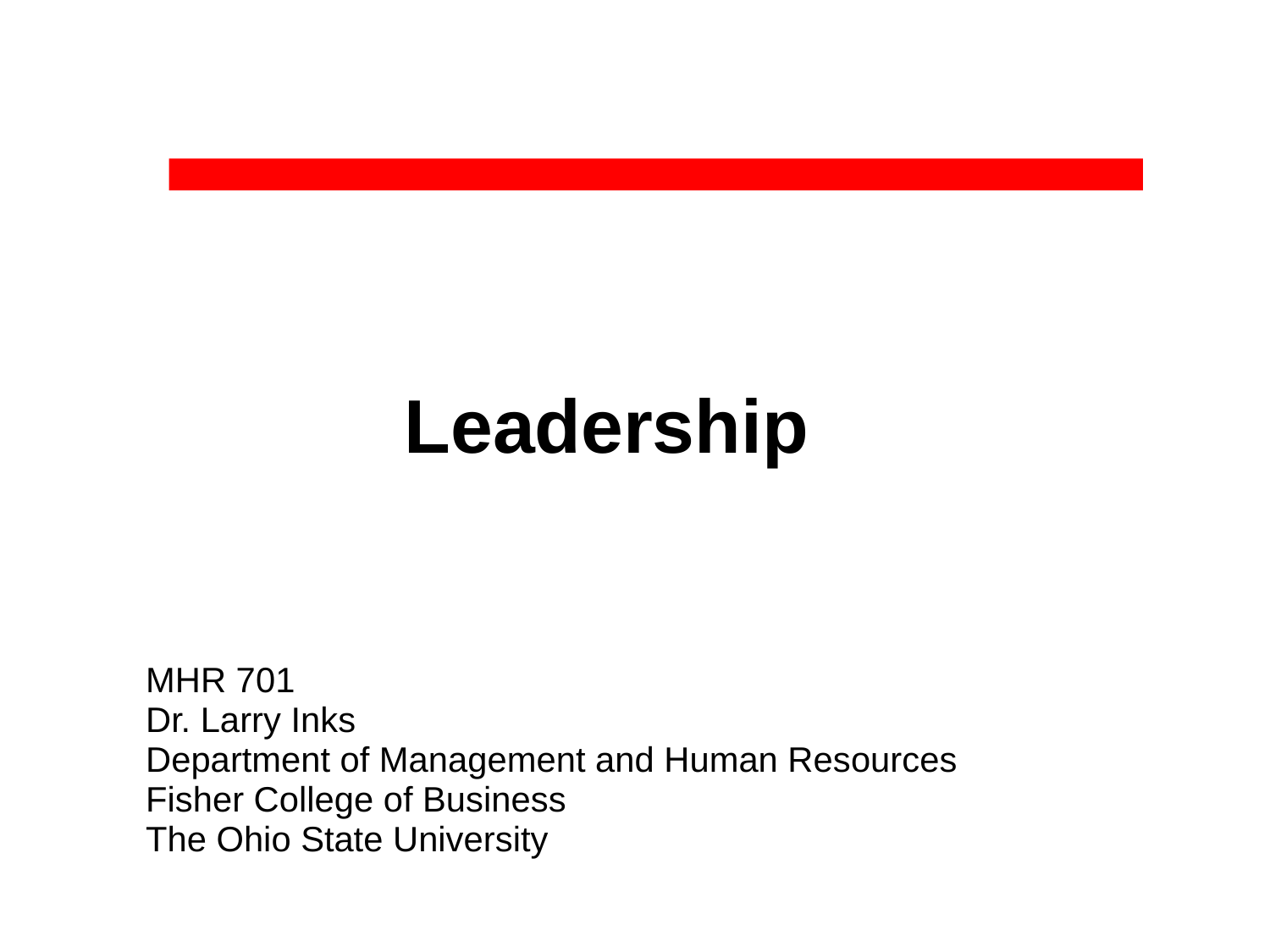

# Leadership
MHR 701
Dr. Larry Inks
Department of Management and Human Resources
Fisher College of Business
The Ohio State University